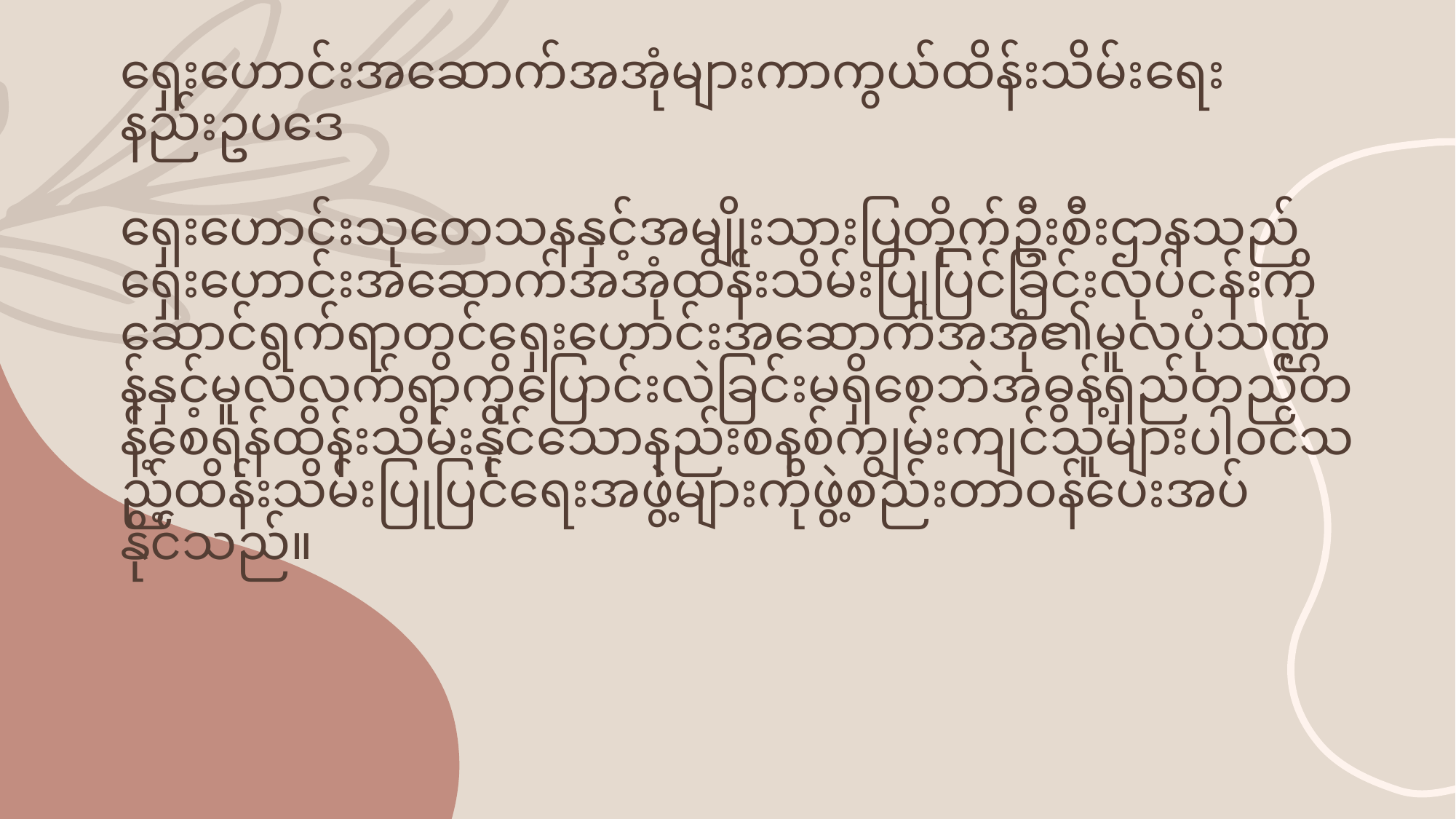

# ရှေးဟောင်းအဆောက်အအုံများကာကွယ်ထိန်းသိမ်းရေးနည်းဥပဒေ ရှေးဟောင်းသုတေသနနှင့်အမျိုးသားပြတိုက်ဦးစီးဌာနသည်ရှေးဟောင်းအဆောက်အအုံထိန်းသိမ်းပြုပြင်ခြင်းလုပ်ငန်းကိုဆောင်ရွက်ရာတွင်ရှေးဟောင်းအဆောက်အအုံ၏မူလပုံသဏ္ဌန်နှင့်မူလလက်ရာကိုပြောင်းလဲခြင်းမရှိစေဘဲအဓွန့်ရှည်တည်တန့်စေရန်ထိန်းသိမ်းနိုင်သောနည်းစနစ်ကျွမ်းကျင်သူများပါဝင်သည့်ထိန်းသိမ်းပြုပြင်ရေးအဖွဲ့များကိုဖွဲ့စည်းတာဝန်ပေးအပ်နိုင်သည်။